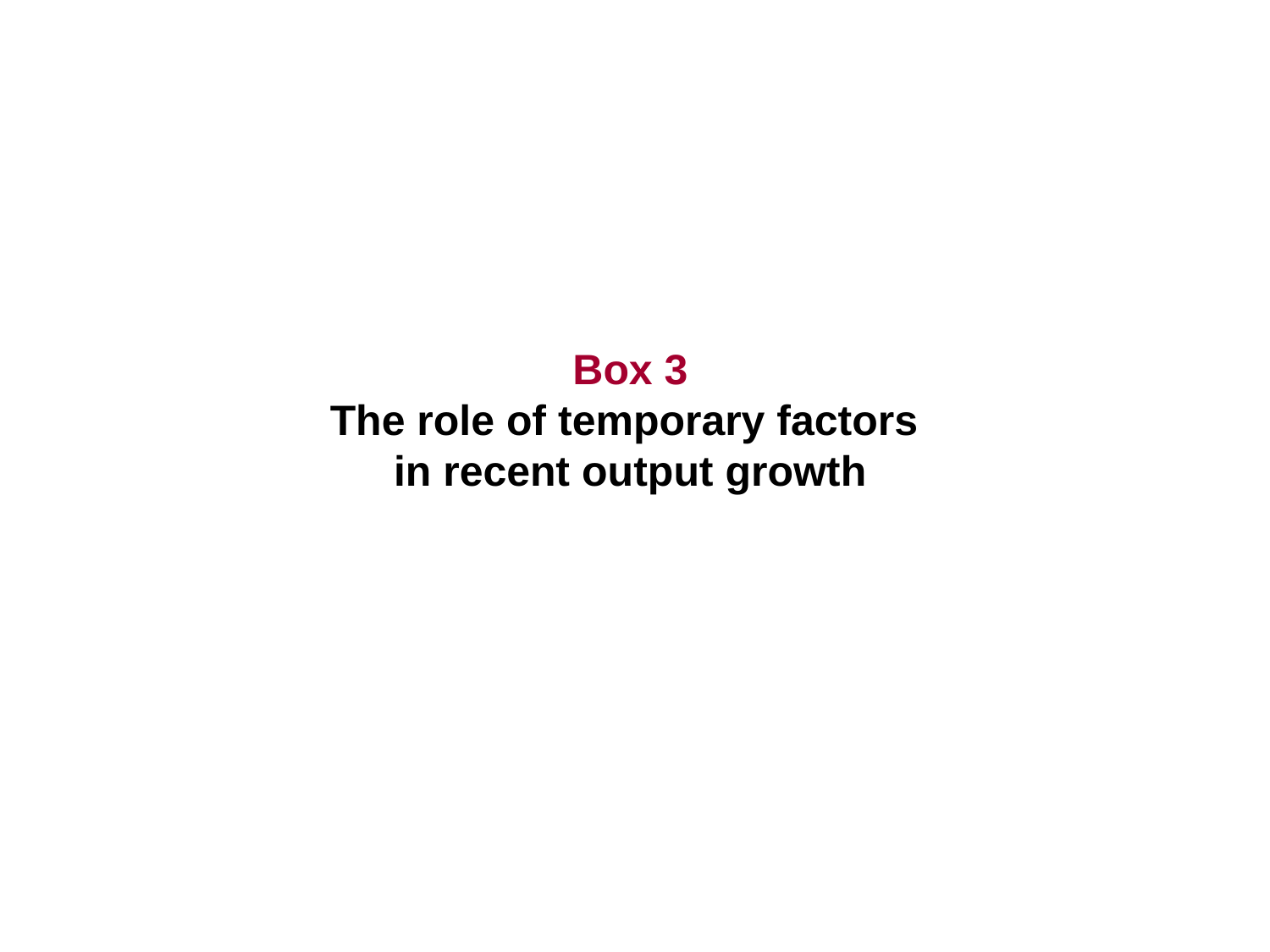

Box 3
The role of temporary factors
in recent output growth